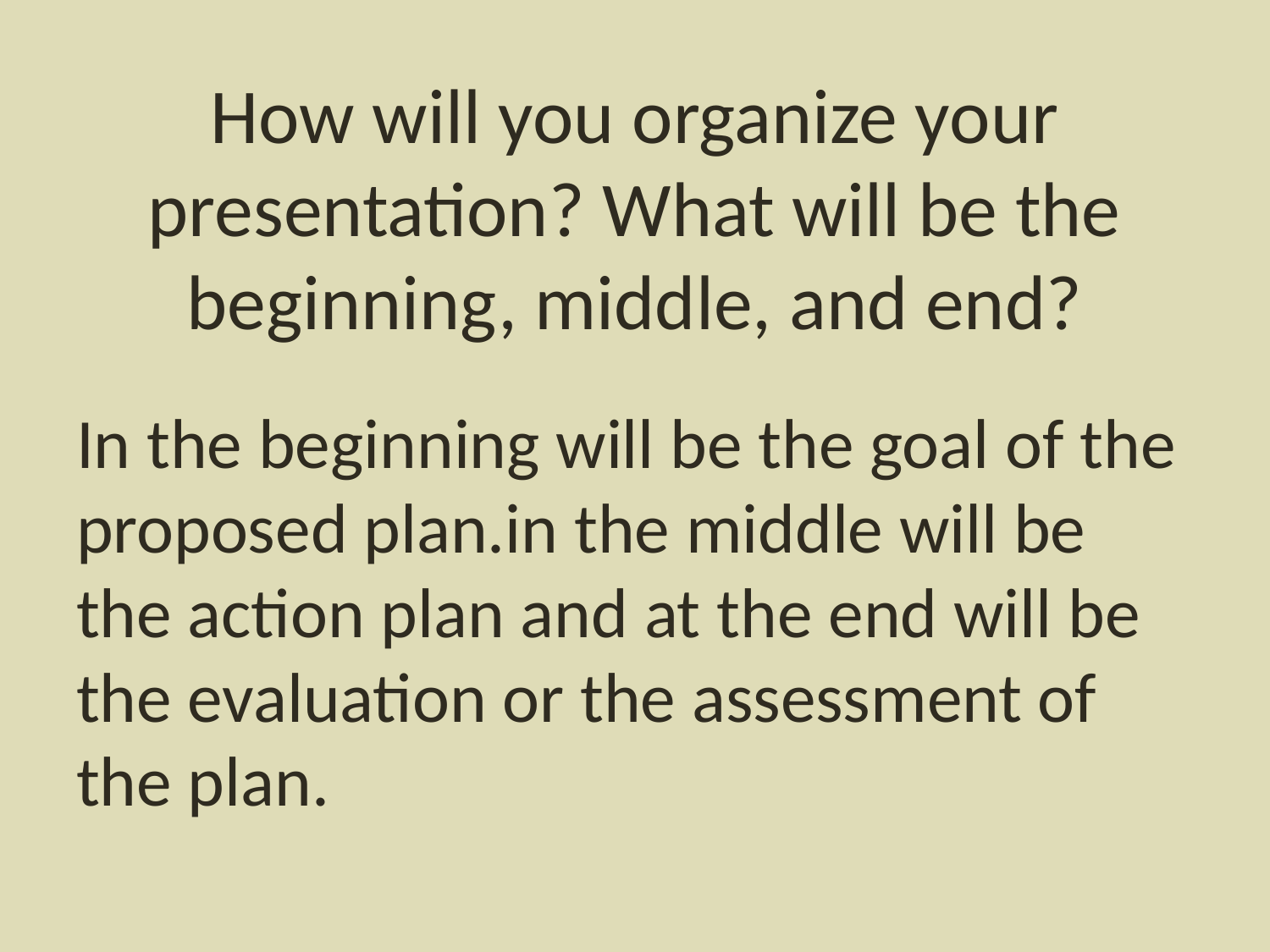

# How will you organize your presentation? What will be the beginning, middle, and end?
In the beginning will be the goal of the proposed plan.in the middle will be the action plan and at the end will be the evaluation or the assessment of the plan.